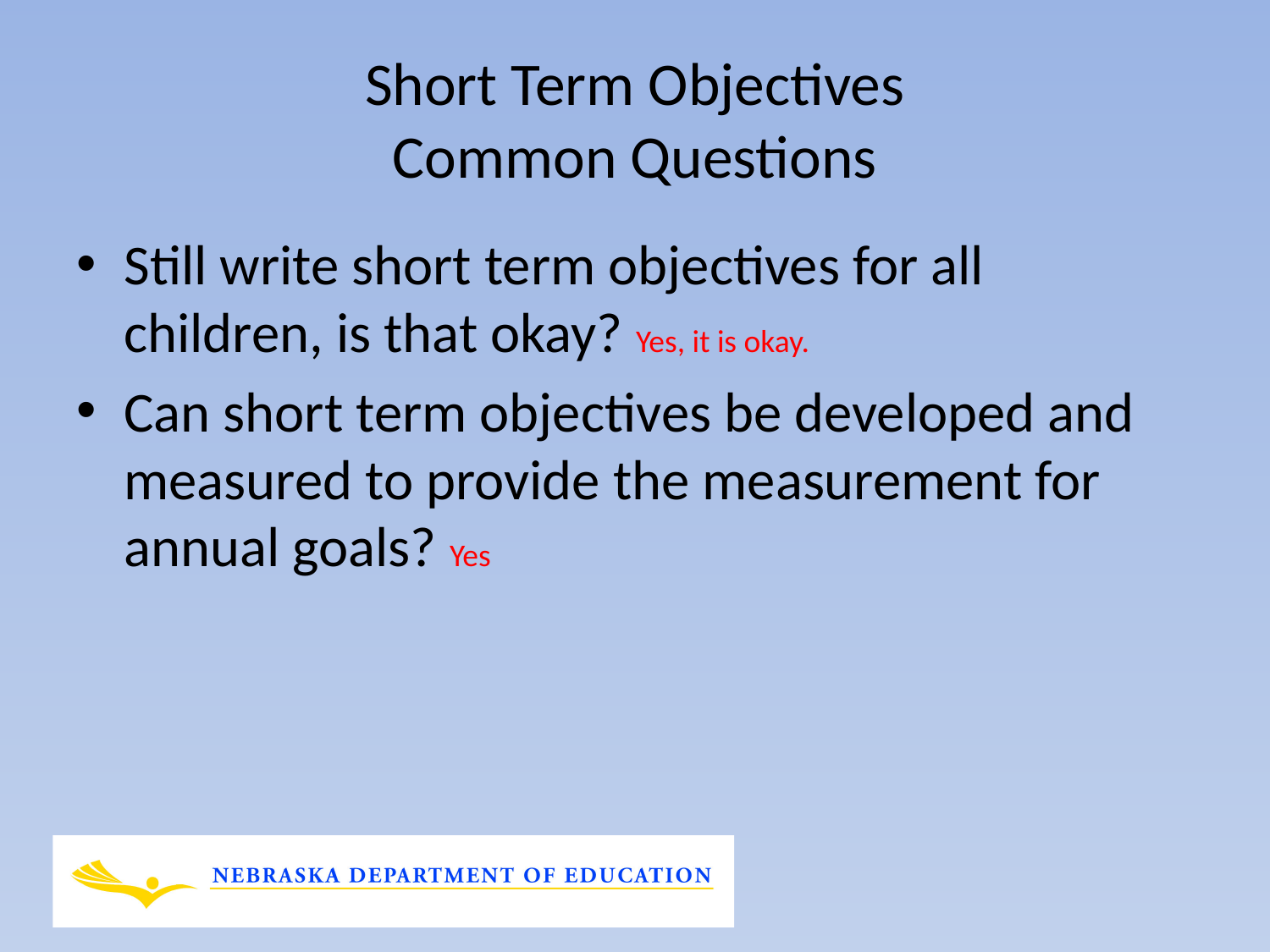

# Short Term Objectives Common Questions
Still write short term objectives for all children, is that okay? Yes, it is okay.
Can short term objectives be developed and measured to provide the measurement for annual goals? Yes